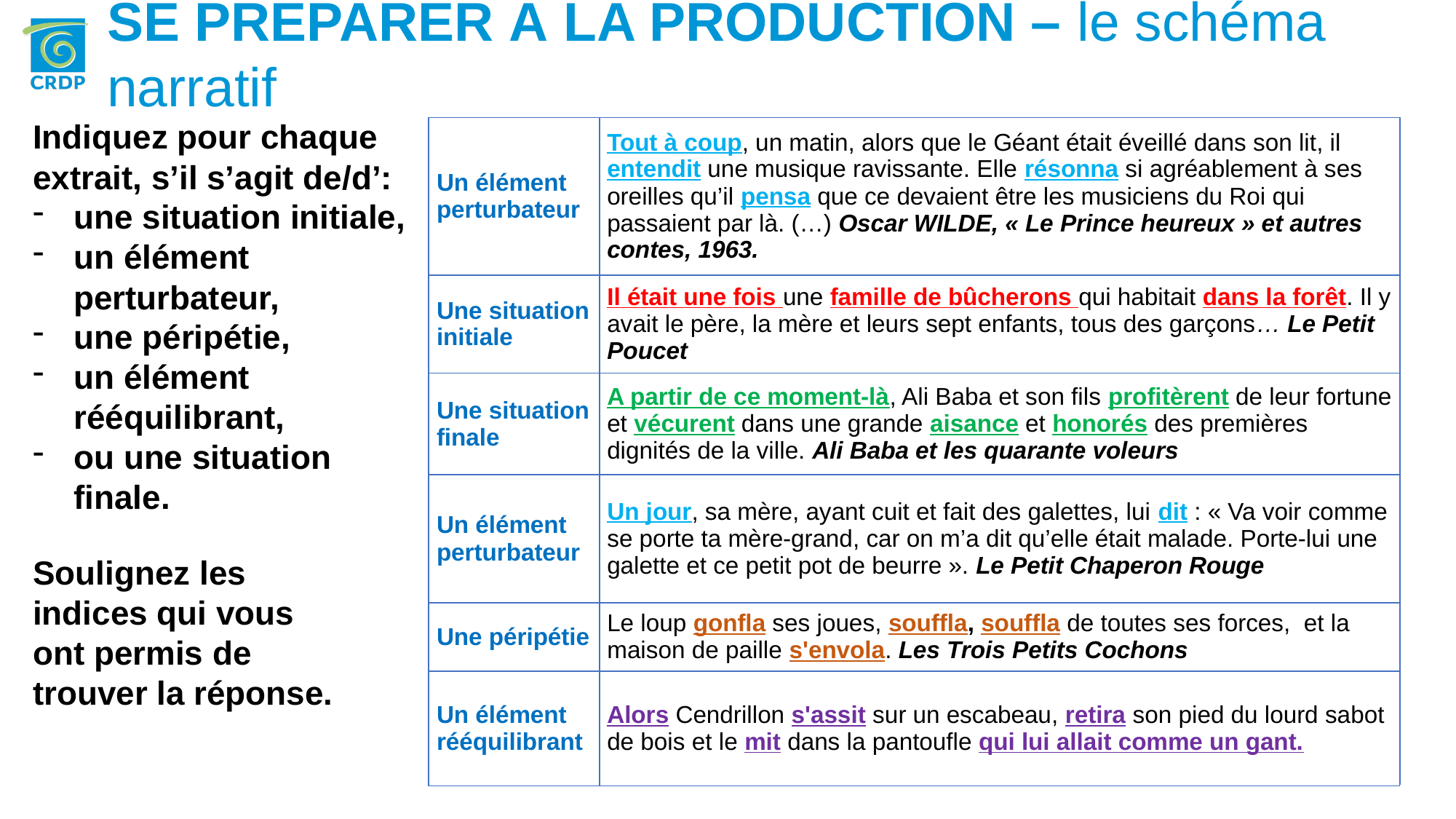

SE PRÉPARER À LA PRODUCTION – le schéma narratif
| Un élément perturbateur | Tout à coup, un matin, alors que le Géant était éveillé dans son lit, il entendit une musique ravissante. Elle résonna si agréablement à ses oreilles qu’il pensa que ce devaient être les musiciens du Roi qui passaient par là. (…) Oscar WILDE, « Le Prince heureux » et autres contes, 1963. |
| --- | --- |
| Une situation initiale | Il était une fois une famille de bûcherons qui habitait dans la forêt. Il y avait le père, la mère et leurs sept enfants, tous des garçons… Le Petit Poucet |
| Une situation finale | A partir de ce moment-là, Ali Baba et son fils profitèrent de leur fortune et vécurent dans une grande aisance et honorés des premières dignités de la ville. Ali Baba et les quarante voleurs |
| Un élément perturbateur | Un jour, sa mère, ayant cuit et fait des galettes, lui dit : « Va voir comme se porte ta mère-grand, car on m’a dit qu’elle était malade. Porte-lui une galette et ce petit pot de beurre ». Le Petit Chaperon Rouge |
| Une péripétie | Le loup gonfla ses joues, souffla, souffla de toutes ses forces,  et la maison de paille s'envola. Les Trois Petits Cochons |
| Un élément rééquilibrant | Alors Cendrillon s'assit sur un escabeau, retira son pied du lourd sabot de bois et le mit dans la pantoufle qui lui allait comme un gant. |
| un élément perturbateur |
| --- |
| une situation initiale |
| une situation finale |
| un élément perturbateur |
| une péripétie |
| un élément rééquilibrant |
| Tout à coup, un matin, alors que le Géant était éveillé dans son lit, il entendit une musique ravissante. Elle résonna si agréablement à ses oreilles qu’il pensa que ce devaient être les musiciens du Roi qui passaient par là. (…) Oscar WILDE, « Le Prince heureux » et autres contes, 1963. |
| --- |
| Il était une fois une famille de bûcherons qui habitait dans la forêt. Il y avait le père, la mère et leurs sept enfants, tous des garçons… Le Petit Poucet |
| A partir de ce moment-là, Ali Baba et son fils profitèrent de leur fortune et vécurent dans une grande aisance et honorés des premières dignités de la ville. Ali Baba et les quarante voleurs |
| Un jour, sa mère, ayant cuit et fait des galettes, lui dit : « Va voir comme se porte ta mère-grand, car on m’a dit qu’elle était malade. Porte-lui une galette et ce petit pot de beurre ». Le Petit Chaperon Rouge |
| Le loup gonfla ses joues, souffla, souffla de toutes ses forces,  et la maison de paille s'envola. Les Trois Petits Cochons |
| Alors elle se lava d'abord les mains et le visage, puis elle vint s'incliner devant le fils du roi, qui lui tendit le soulier d'or. Elle s'assit sur un escabeau, retira son pied du lourd sabot de bois et le mit dans la pantoufle qui lui allait comme un gant. Cendrillon |
Indiquez pour chaque extrait, s’il s’agit de/d’:
une situation initiale,
un élément perturbateur,
une péripétie,
un élément rééquilibrant,
ou une situation finale.
Soulignez les indices qui vous ont permis de trouver la réponse.